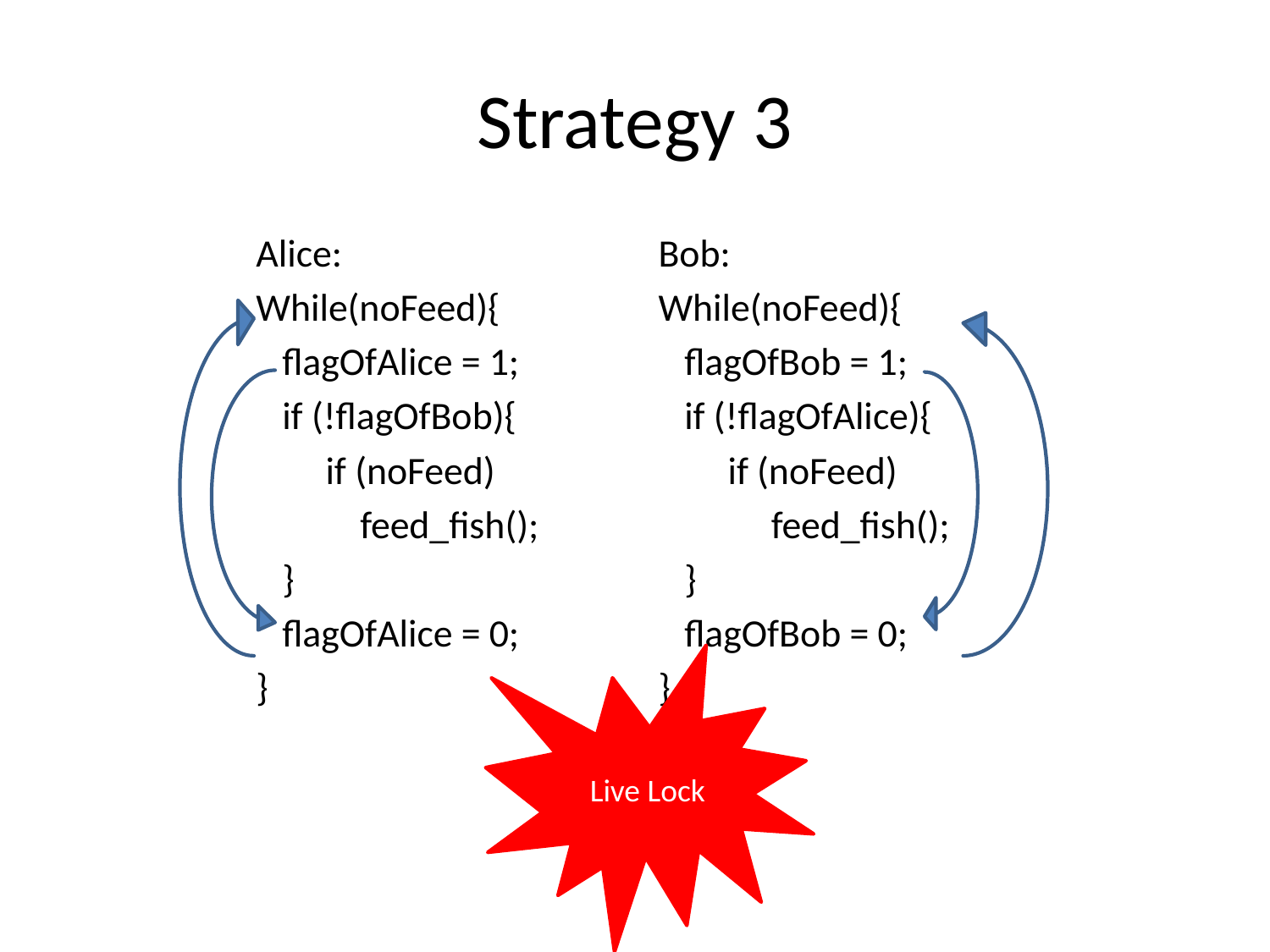

# Strategy 3
Alice:
While(noFeed){
   flagOfAlice = 1;
   if (!flagOfBob){
        if (noFeed)
            feed_fish();
   }
   flagOfAlice = 0;
}

Bob:
While(noFeed){
   flagOfBob = 1;
   if (!flagOfAlice){
        if (noFeed)
             feed_fish();
   }
   flagOfBob = 0;
}

Live Lock